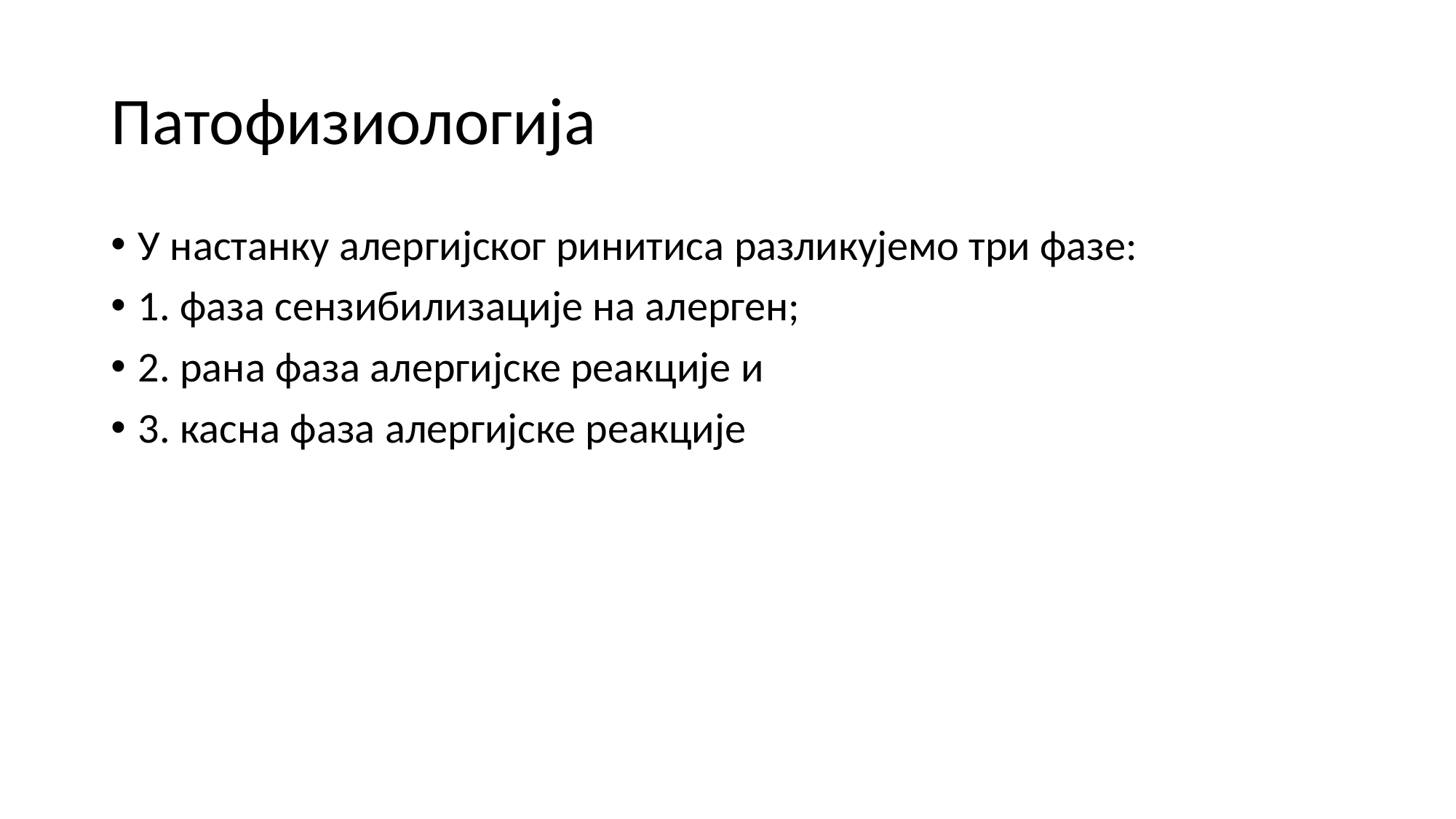

# Патофизиологија
У настанку алергијског ринитиса разликујемо три фазе:
1. фаза сензибилизације на алерген;
2. рана фаза алергијске реакције и
3. касна фаза алергијске реакције